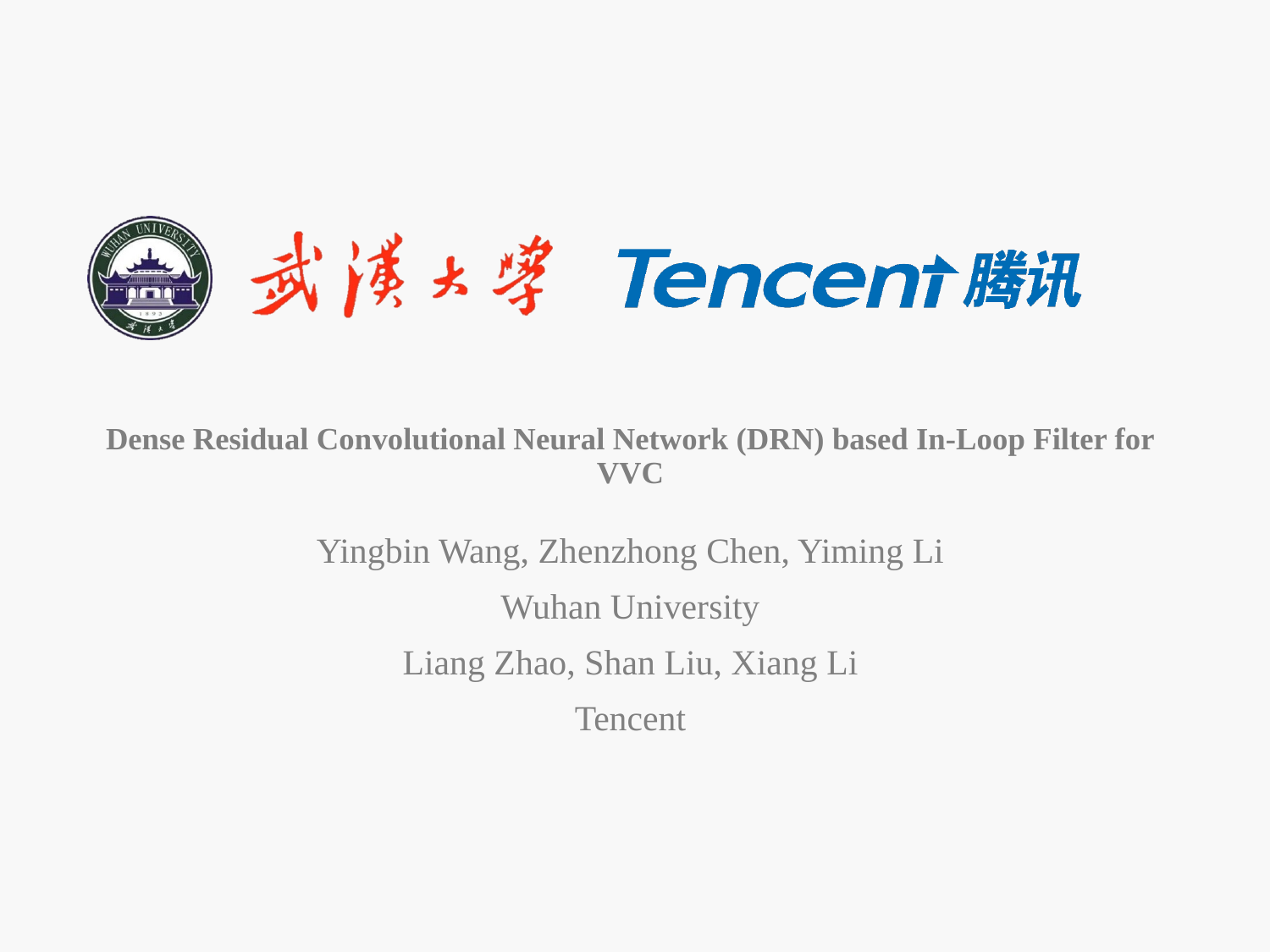

# Dense Residual Convolutional Neural Network (DRN) based In-Loop Filter for VVC
Yingbin Wang, Zhenzhong Chen, Yiming Li
Wuhan University
Liang Zhao, Shan Liu, Xiang Li
Tencent